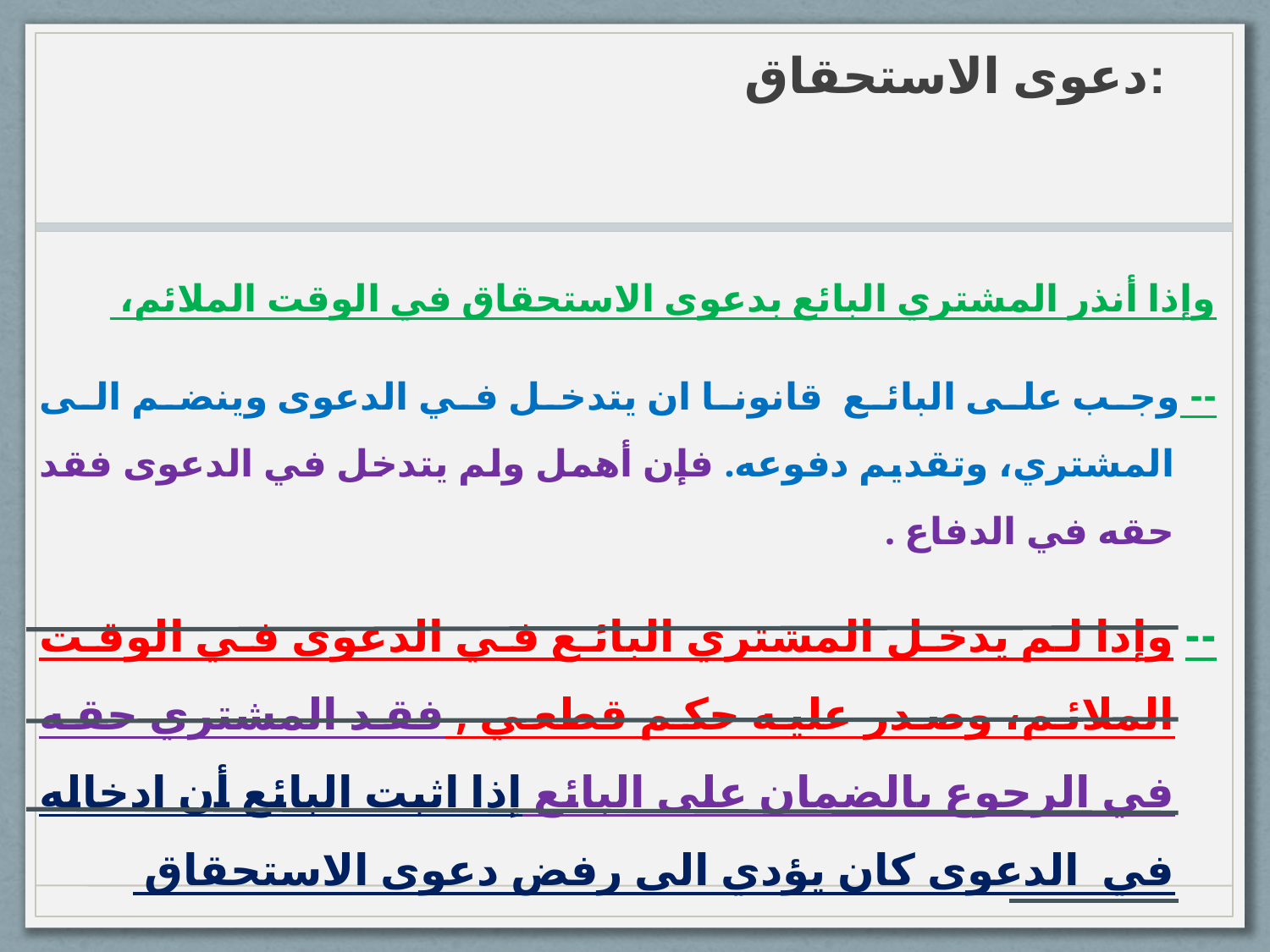

# دعوى الاستحقاق:

وإذا أنذر المشتري البائع بدعوى الاستحقاق في الوقت الملائم،
-- وجب على البائع  قانونا ان يتدخل في الدعوى وينضم الى المشتري، وتقديم دفوعه. فإن أهمل ولم يتدخل في الدعوى فقد حقه في الدفاع .
-- وإذا لم يدخل المشتري البائع في الدعوى في الوقت الملائم، وصدر عليه حكم قطعي , فقد المشتري حقه في الرجوع بالضمان على البائع إذا اثبت البائع أن ادخاله في  الدعوى كان يؤدي الى رفض دعوى الاستحقاق